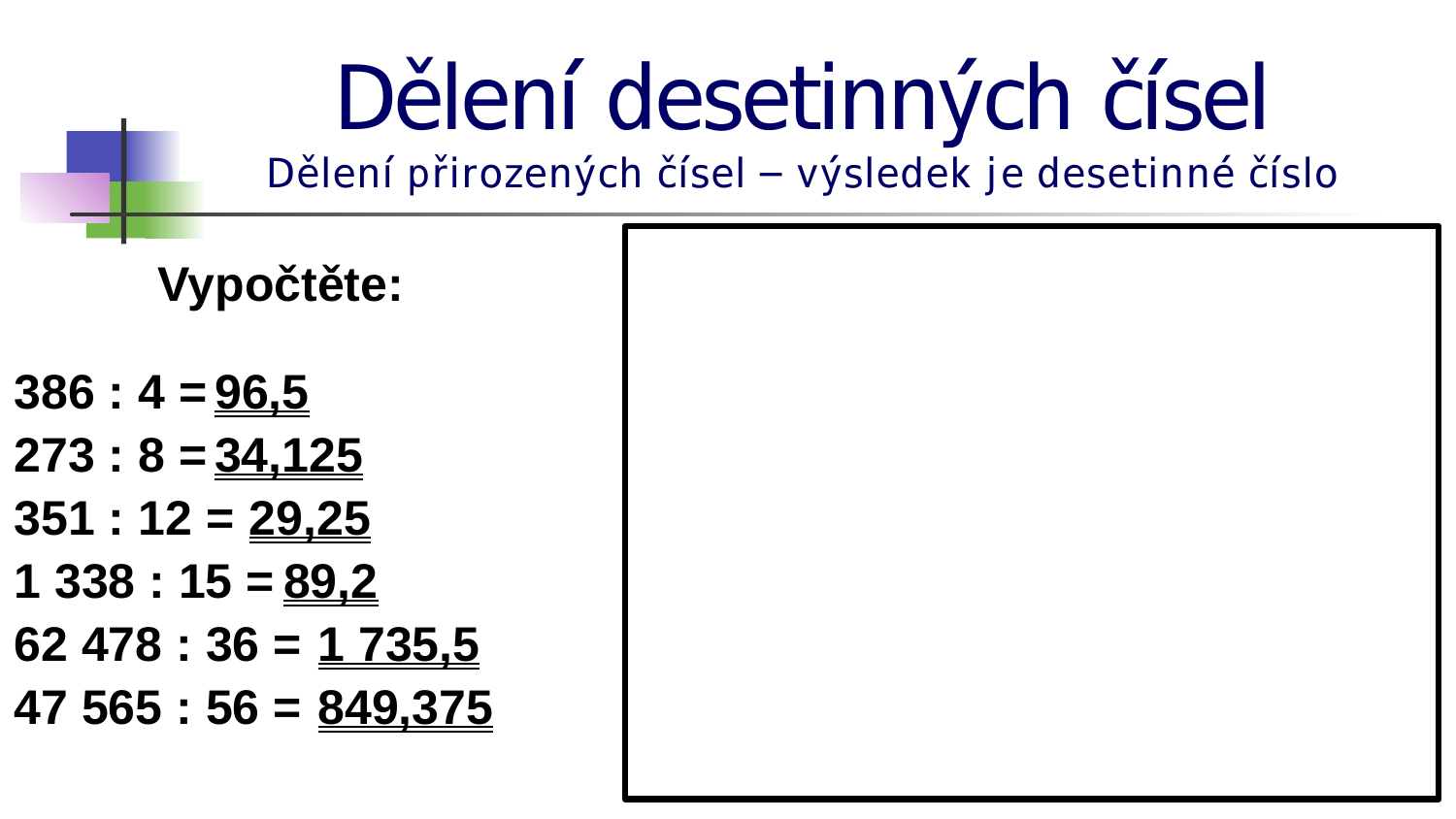

# Dělení desetinných čísel Dělení přirozených čísel – výsledek je desetinné číslo

Vypočtěte:
386 : 4 =
96,5
273 : 8 =
34,125
351 : 12 =
29,25
1 338 : 15 =
89,2
62 478 : 36 =
1 735,5
47 565 : 56 =
849,375